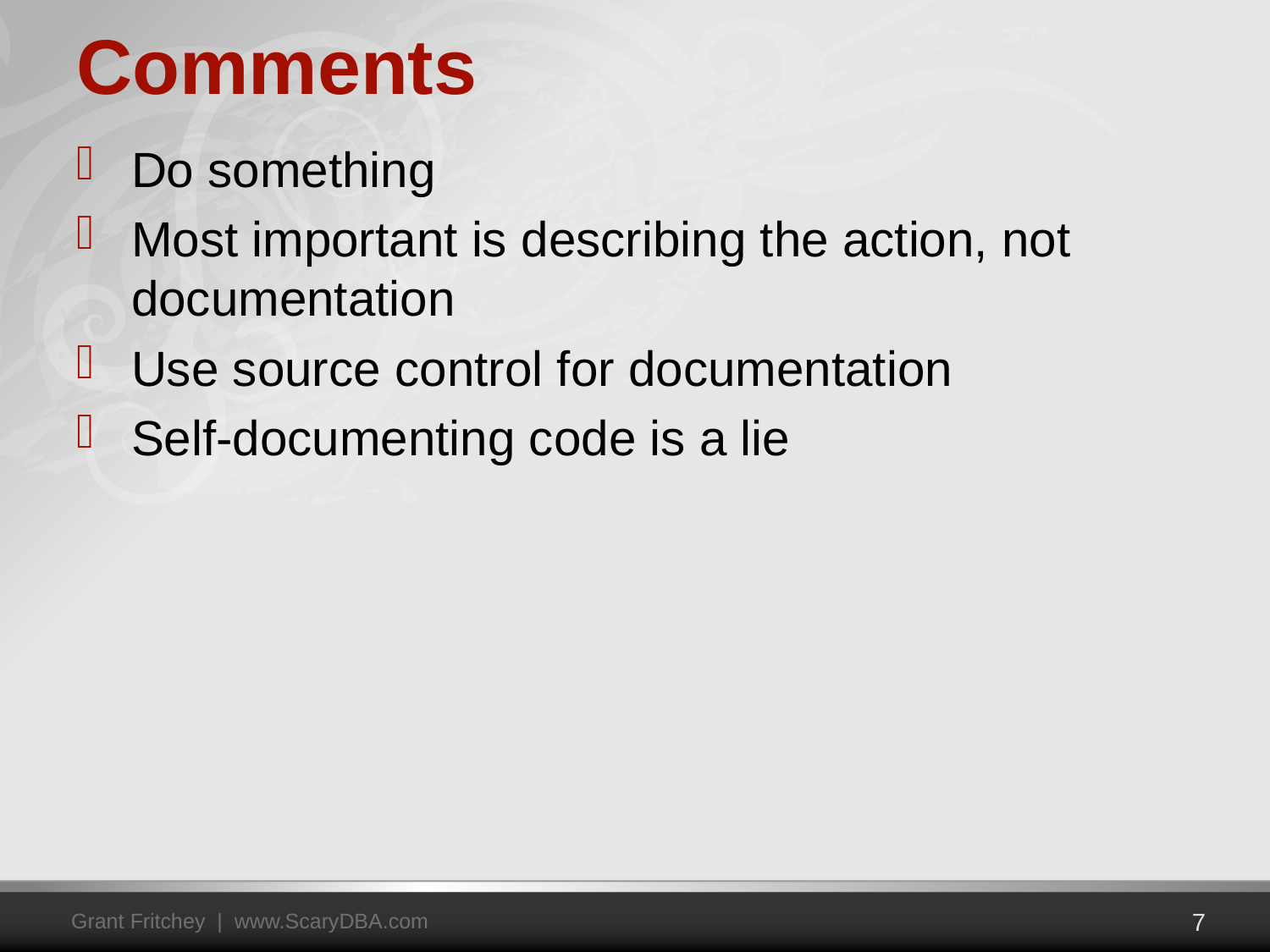

# Comments
Do something
Most important is describing the action, not documentation
Use source control for documentation
Self-documenting code is a lie
7